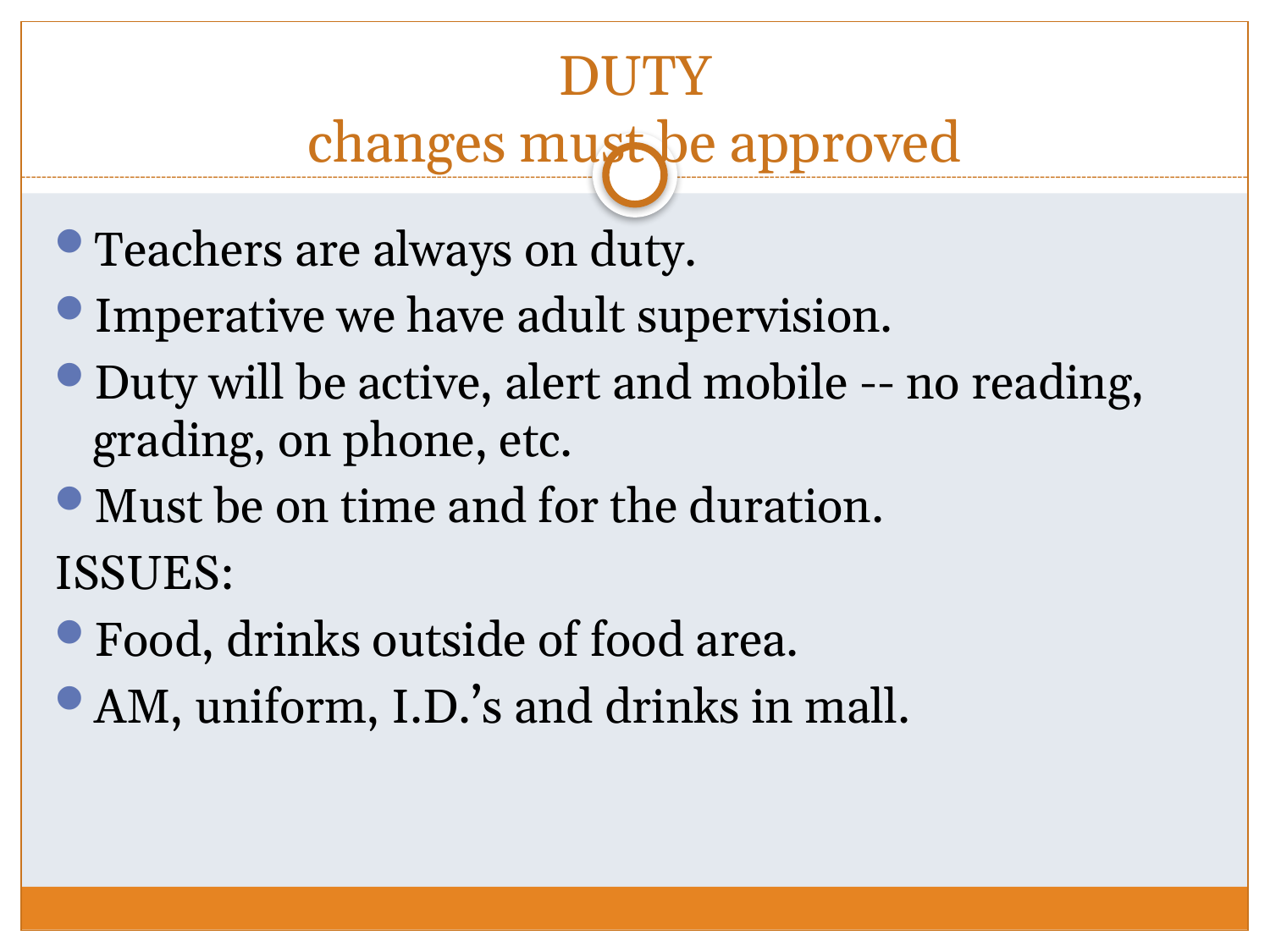

# DUTY changes must be approved
Teachers are always on duty.
Imperative we have adult supervision.
Duty will be active, alert and mobile -- no reading, grading, on phone, etc.
Must be on time and for the duration.
ISSUES:
Food, drinks outside of food area.
AM, uniform, I.D.’s and drinks in mall.